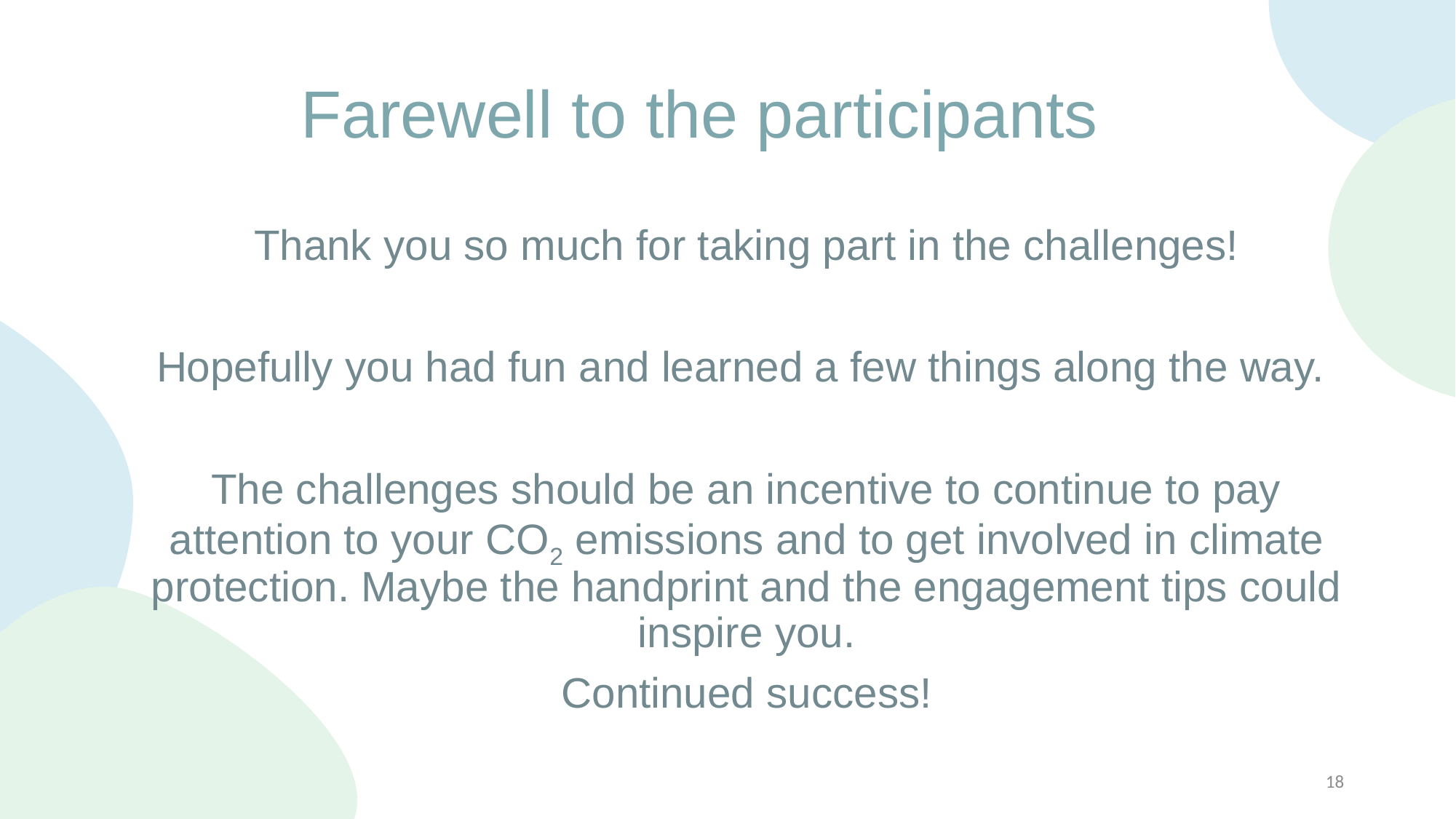

# Farewell to the participants

Thank you so much for taking part in the challenges!

Hopefully you had fun and learned a few things along the way.

The challenges should be an incentive to continue to pay attention to your CO2 emissions and to get involved in climate protection. Maybe the handprint and the engagement tips could inspire you.
Continued success!

18